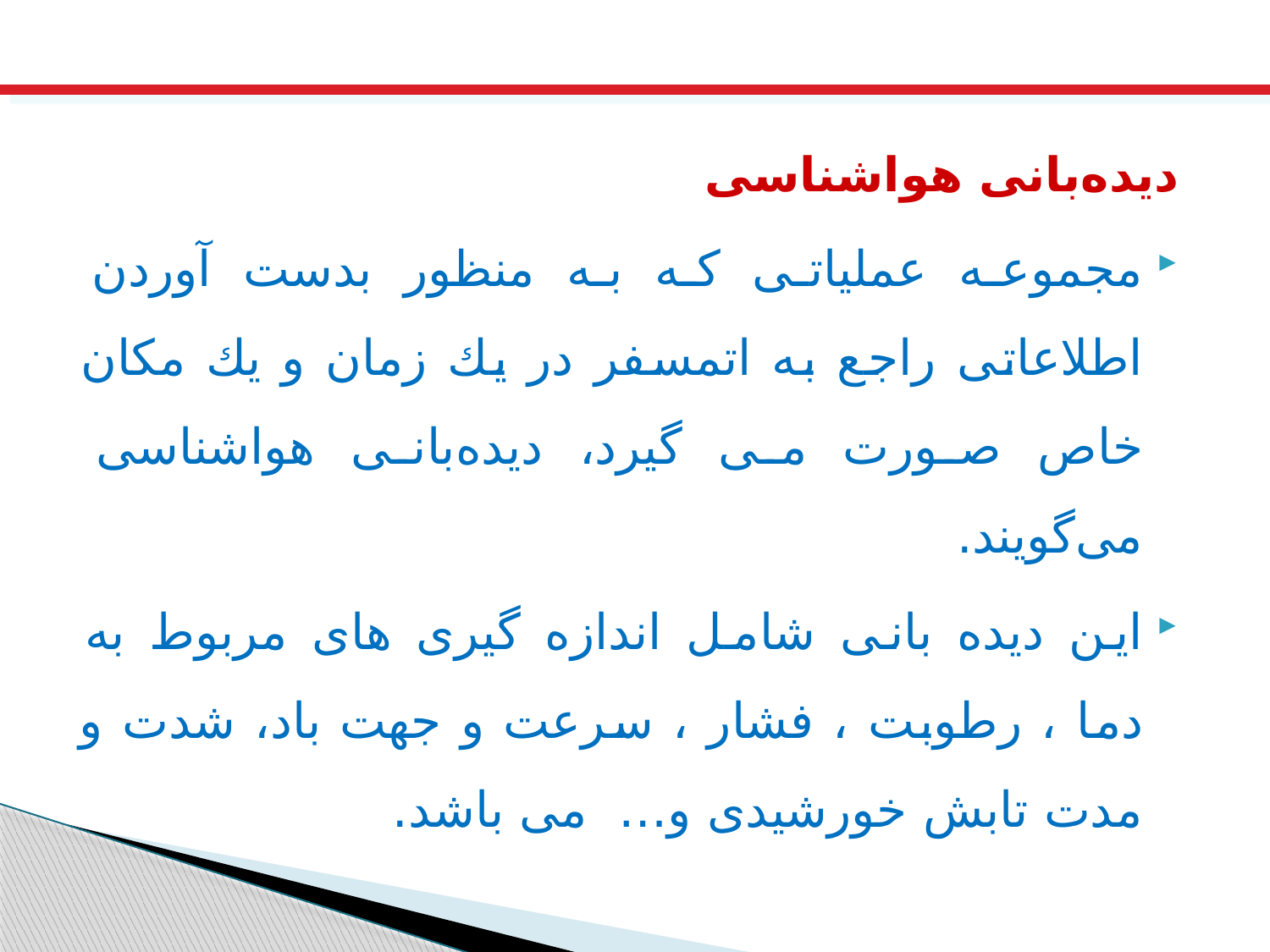

دیده‌بانی هواشناسی
مجموعه عملیاتی كه به منظور بدست آوردن اطلاعاتی راجع به اتمسفر در یك زمان و یك مكان خاص صورت می گیرد، دیده‌بانی هواشناسی می‌گویند.
این دیده بانی شامل اندازه گیری های مربوط به دما ، رطوبت ، فشار ، سرعت و جهت باد، شدت و مدت تابش خورشیدی و…  می باشد.